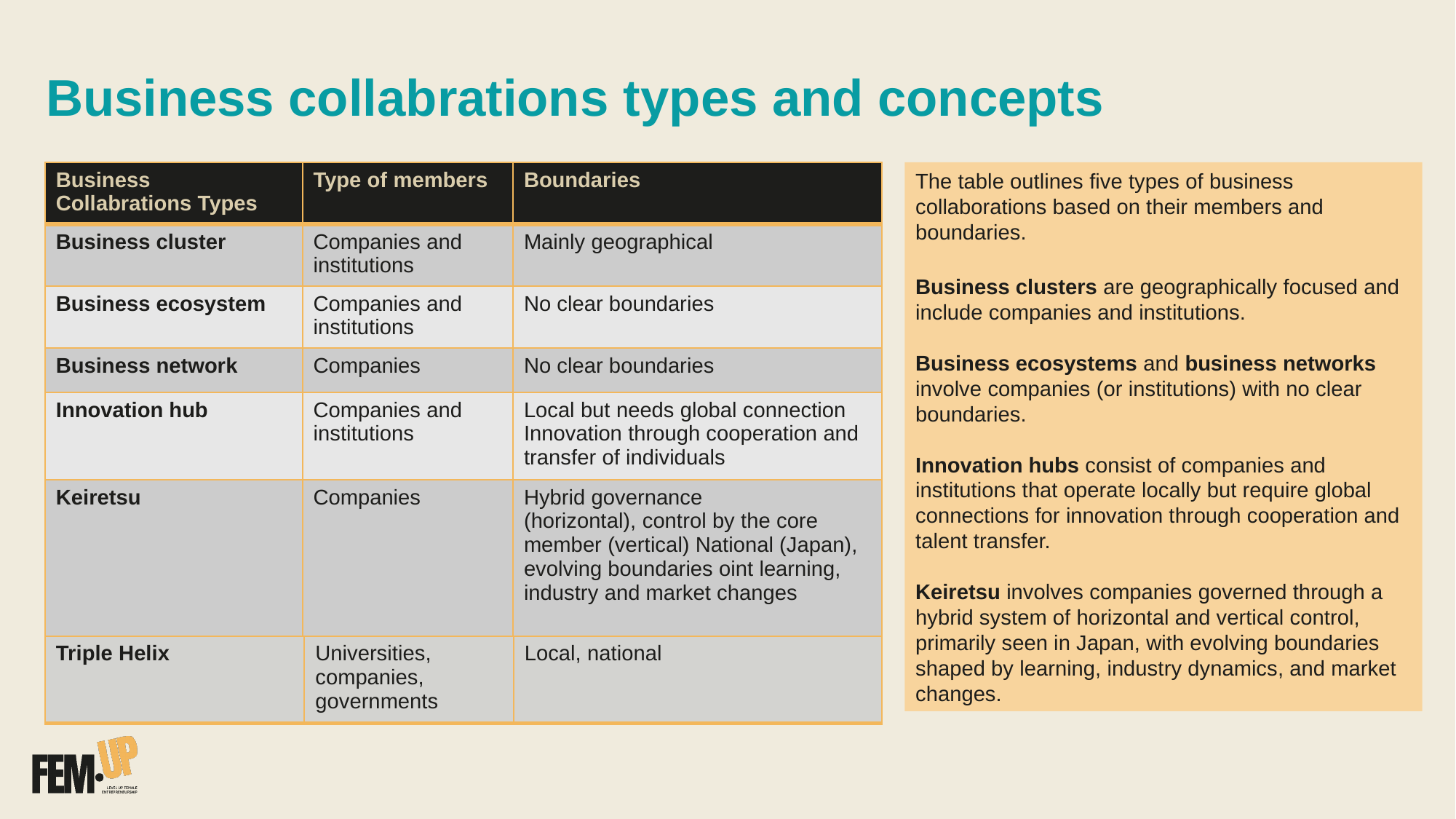

Business collabrations types and concepts
| Business Collabrations Types | Type of members | Boundaries |
| --- | --- | --- |
| Business cluster | Companies and institutions | Mainly geographical |
| Business ecosystem | Companies and institutions | No clear boundaries |
| Business network | Companies | No clear boundaries |
| Innovation hub | Companies and institutions | Local but needs global connection Innovation through cooperation and transfer of individuals |
| Keiretsu | Companies | Hybrid governance (horizontal), control by the core member (vertical) National (Japan), evolving boundaries oint learning, industry and market changes |
The table outlines five types of business collaborations based on their members and boundaries.

Business clusters are geographically focused and include companies and institutions.
Business ecosystems and business networks involve companies (or institutions) with no clear boundaries.
Innovation hubs consist of companies and institutions that operate locally but require global connections for innovation through cooperation and talent transfer.
Keiretsu involves companies governed through a hybrid system of horizontal and vertical control, primarily seen in Japan, with evolving boundaries shaped by learning, industry dynamics, and market changes.
| Triple Helix | Universities, companies, governments | Local, national |
| --- | --- | --- |